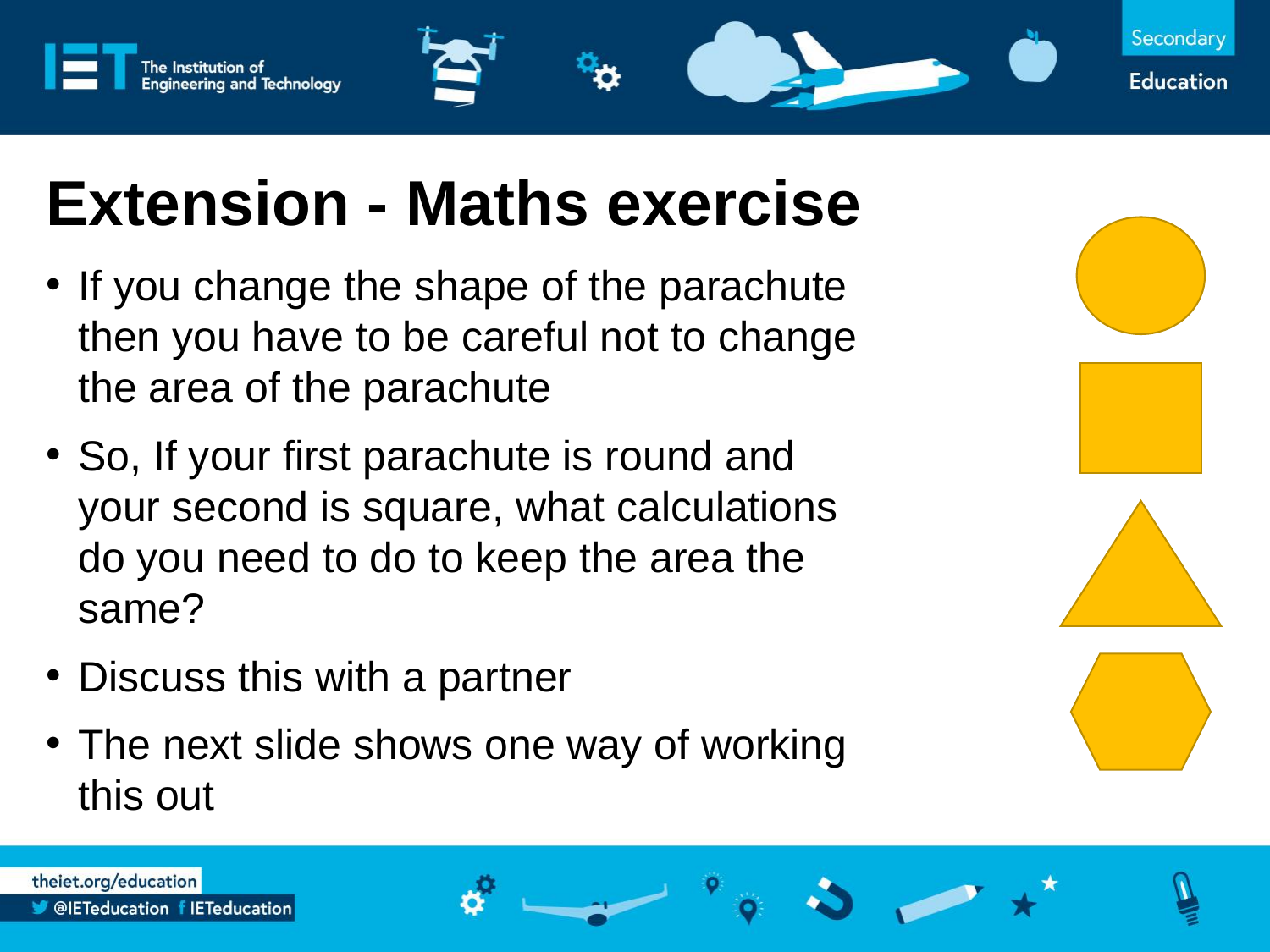

# Extension - Maths exercise

If you change the shape of the parachute then you have to be careful not to change the area of the parachute
So, If your first parachute is round and your second is square, what calculations do you need to do to keep the area the same?
Discuss this with a partner
The next slide shows one way of working this out